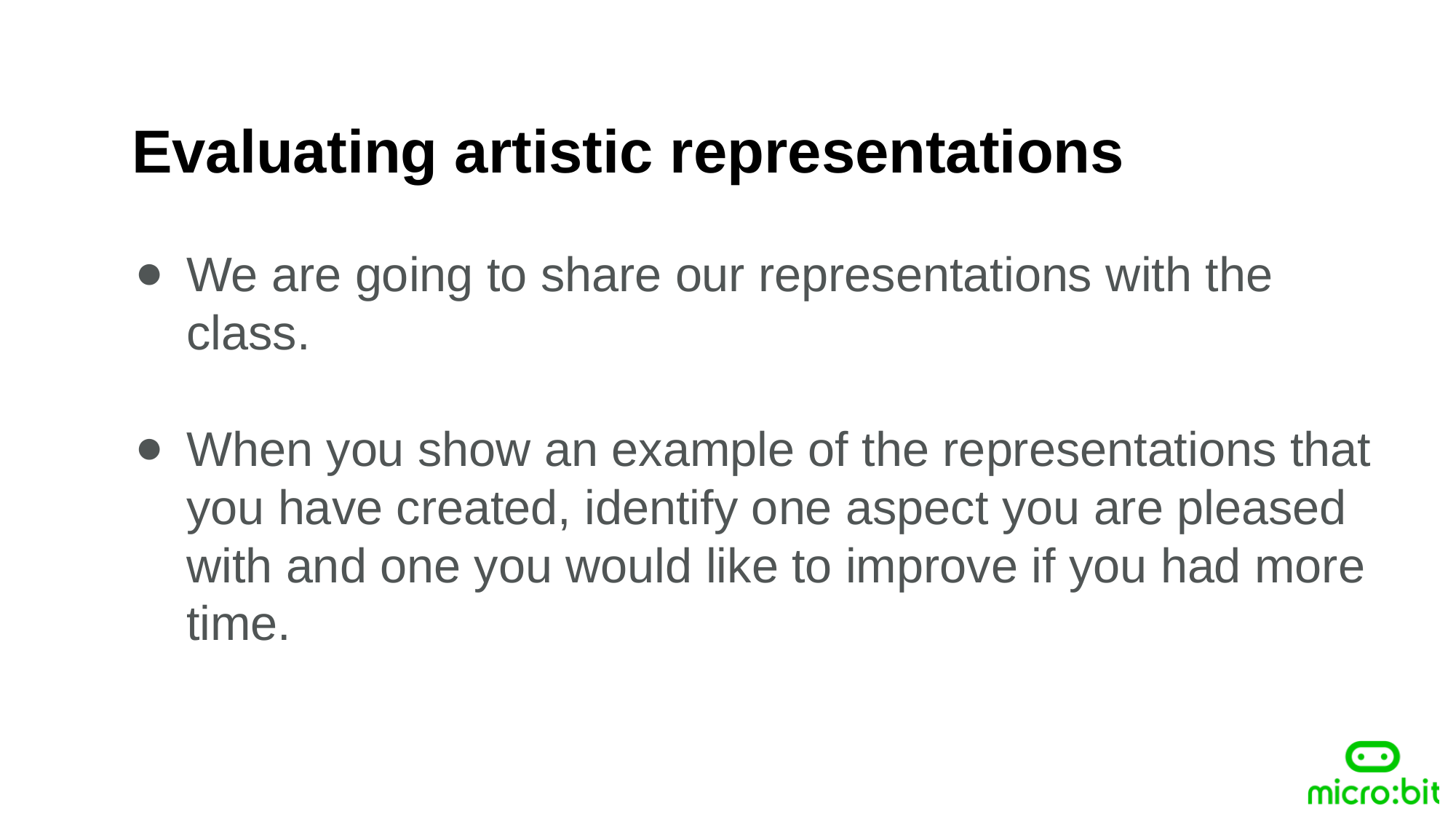

Evaluating artistic representations

We are going to share our representations with the class.

When you show an example of the representations that you have created, identify one aspect you are pleased with and one you would like to improve if you had more time.